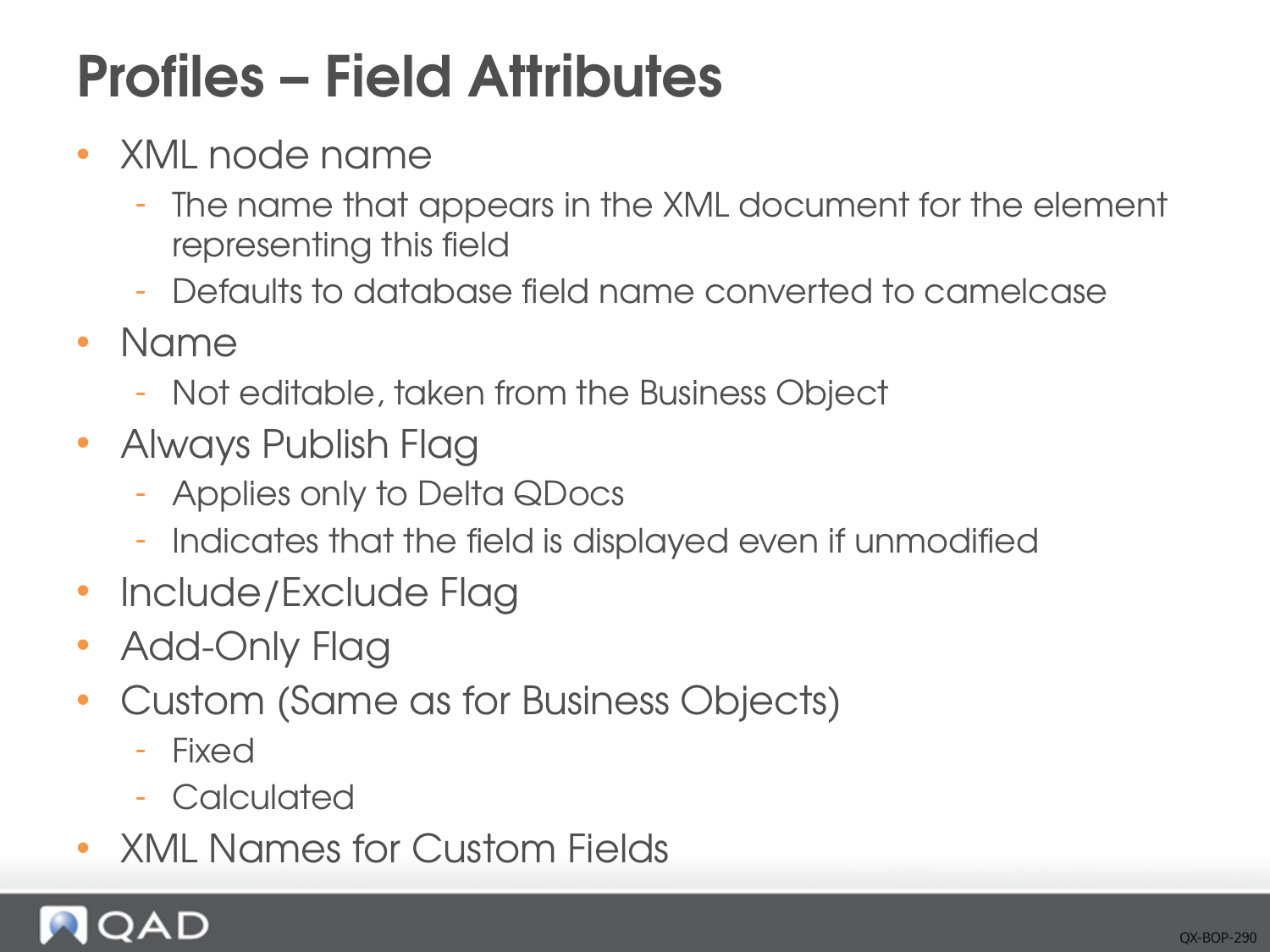

# Profiles – Field Attributes
XML node name
The name that appears in the XML document for the element representing this field
Defaults to database field name converted to camelcase
Name
Not editable, taken from the Business Object
Always Publish Flag
Applies only to Delta QDocs
Indicates that the field is displayed even if unmodified
Include/Exclude Flag
Add-Only Flag
Custom (Same as for Business Objects)
Fixed
Calculated
XML Names for Custom Fields

QX-BOP-290